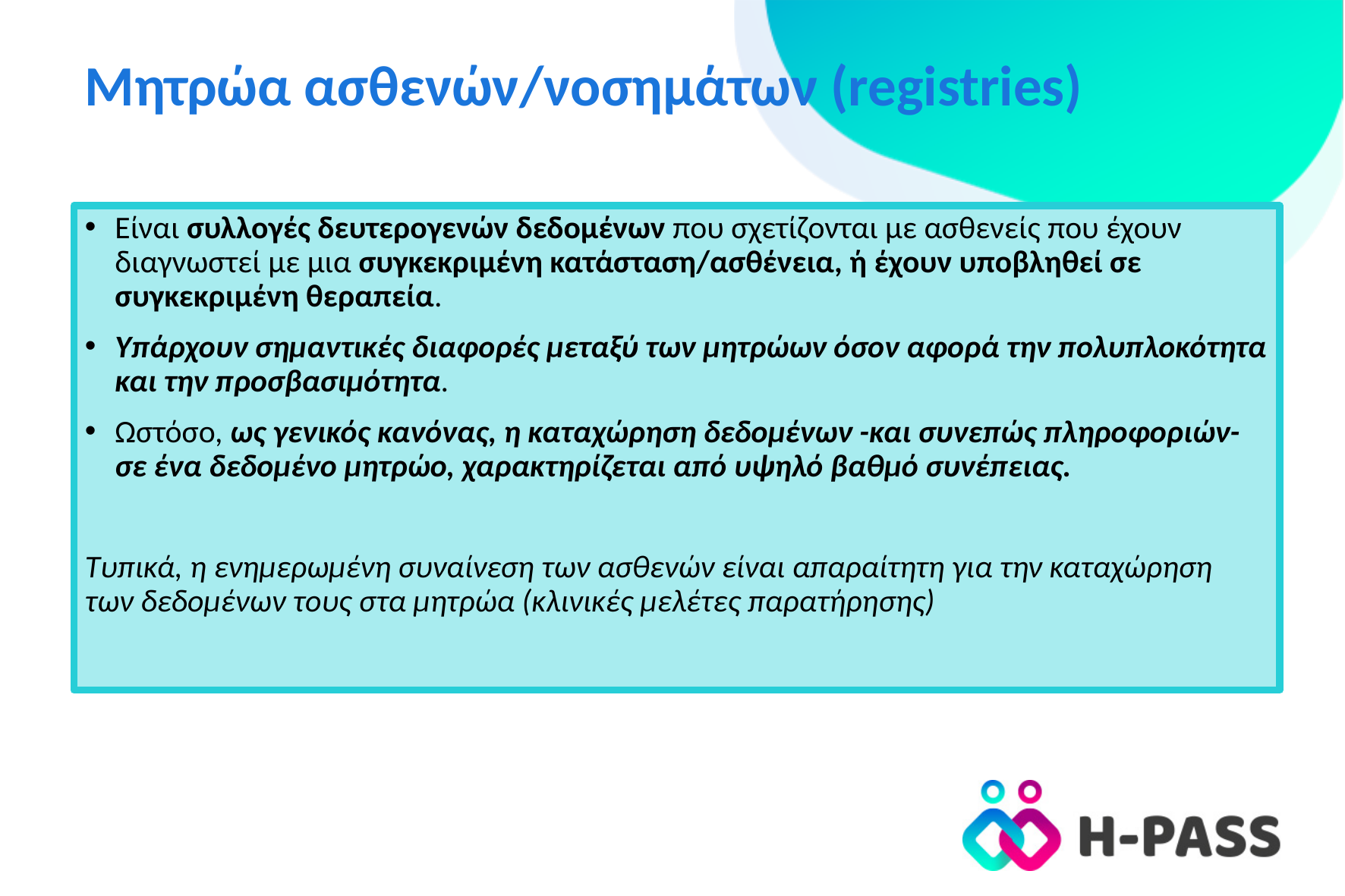

# Μητρώα ασθενών/νοσημάτων (registries)
Είναι συλλογές δευτερογενών δεδομένων που σχετίζονται με ασθενείς που έχουν διαγνωστεί με μια συγκεκριμένη κατάσταση/ασθένεια, ή έχουν υποβληθεί σε συγκεκριμένη θεραπεία.
Υπάρχουν σημαντικές διαφορές μεταξύ των μητρώων όσον αφορά την πολυπλοκότητα και την προσβασιμότητα.
Ωστόσο, ως γενικός κανόνας, η καταχώρηση δεδομένων -και συνεπώς πληροφοριών- σε ένα δεδομένο μητρώο, χαρακτηρίζεται από υψηλό βαθμό συνέπειας.

Τυπικά, η ενημερωμένη συναίνεση των ασθενών είναι απαραίτητη για την καταχώρηση των δεδομένων τους στα μητρώα (κλινικές μελέτες παρατήρησης)